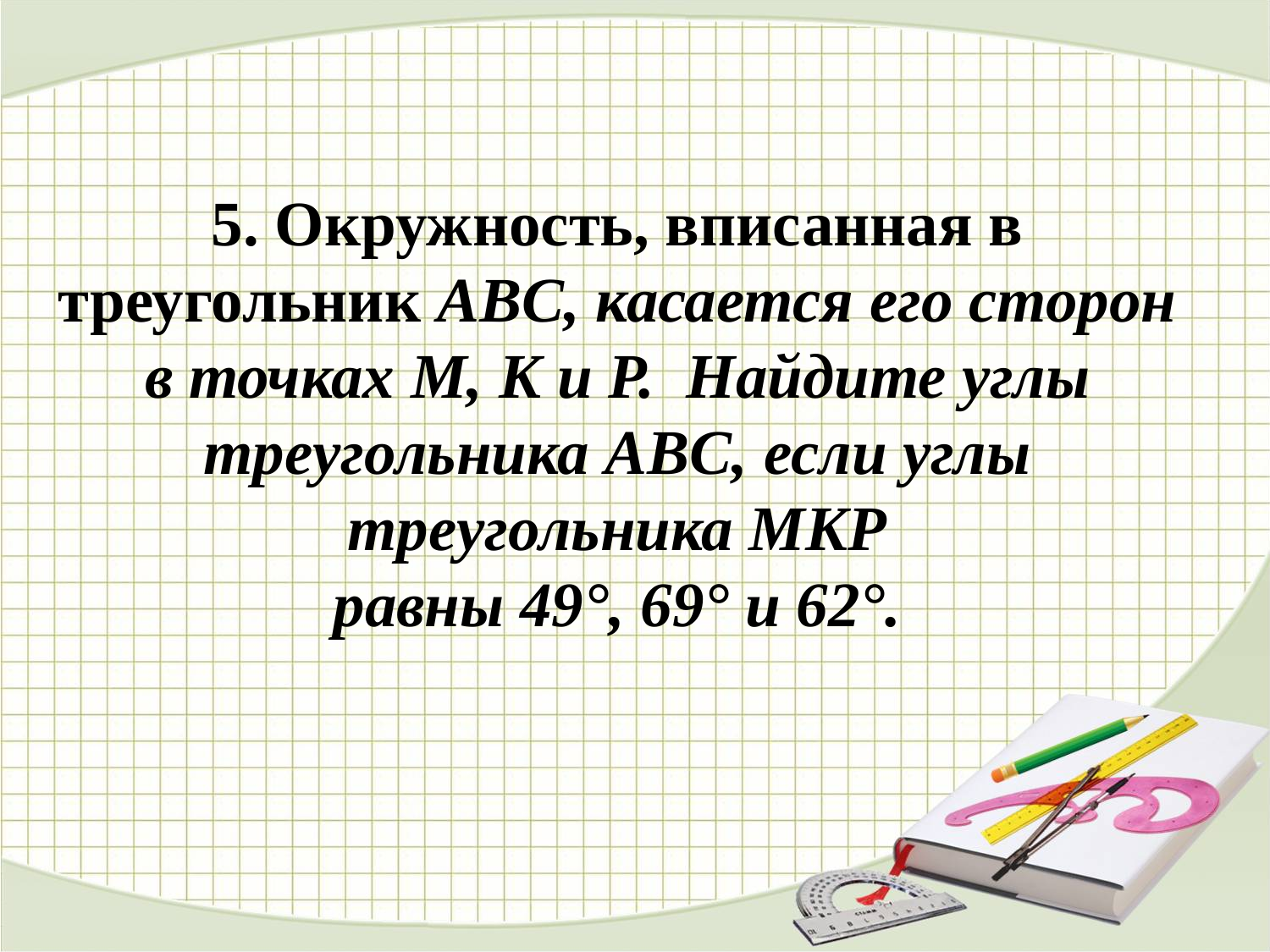

5. Окружность, вписанная в треугольник ABC, касается его сторон в точках M, K и P.  Найдите углы треугольника ABC, если углы треугольника MKP
 равны 49°, 69° и 62°.